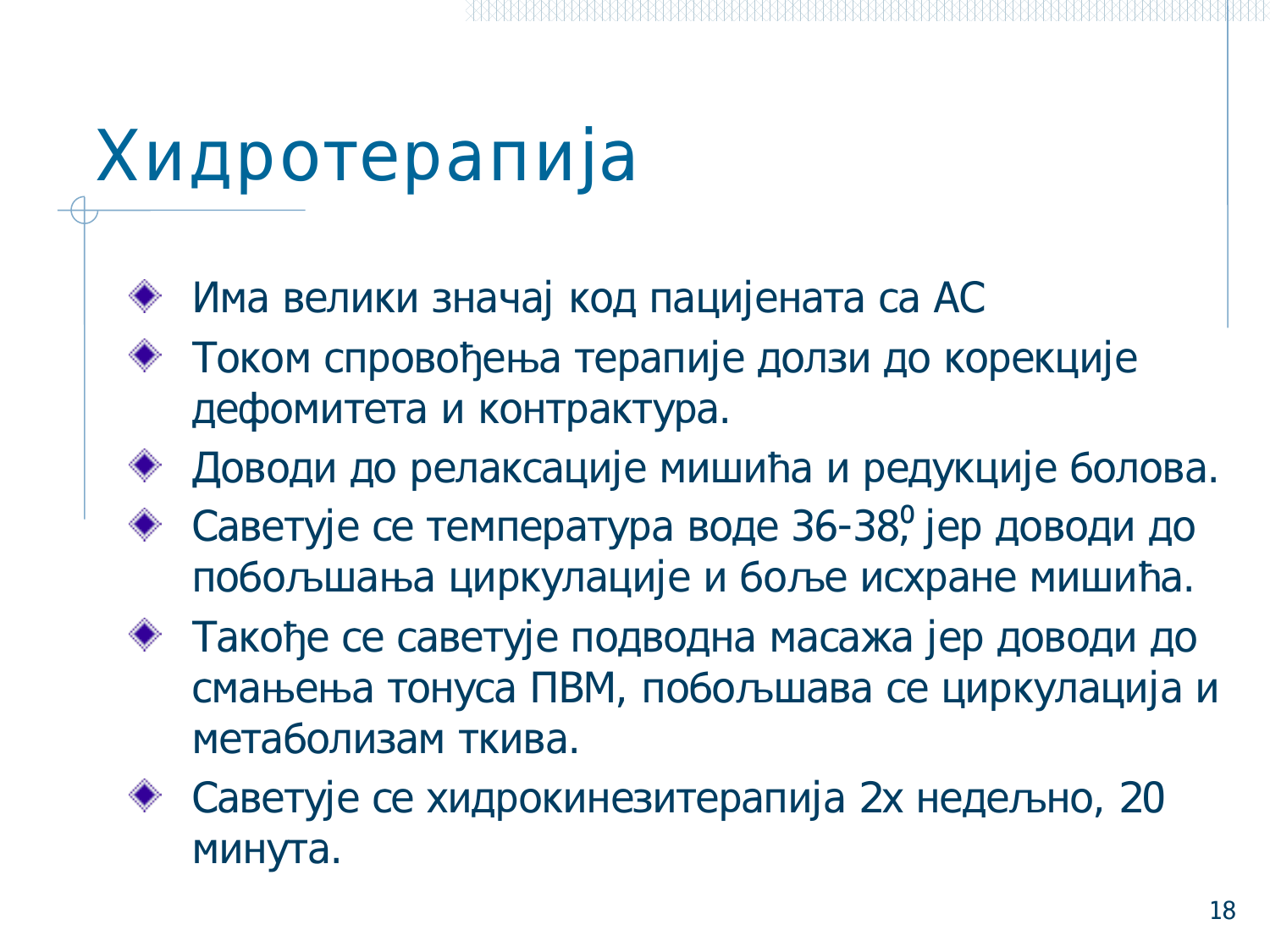

# Хидротерапија
Има велики значај код пацијената са АС
Током спровођења терапије долзи до корекције дефомитета и контрактура.
Доводи до релаксације мишића и редукције болова.
Саветује се температура воде 36-38⁰, јер доводи до побољшања циркулације и боље исхране мишића.
Такође се саветује подводна масажа јер доводи до смањења тонуса ПВМ, побољшава се циркулација и метаболизам ткива.
Саветује се хидрокинезитерапија 2х недељно, 20 минута.
18